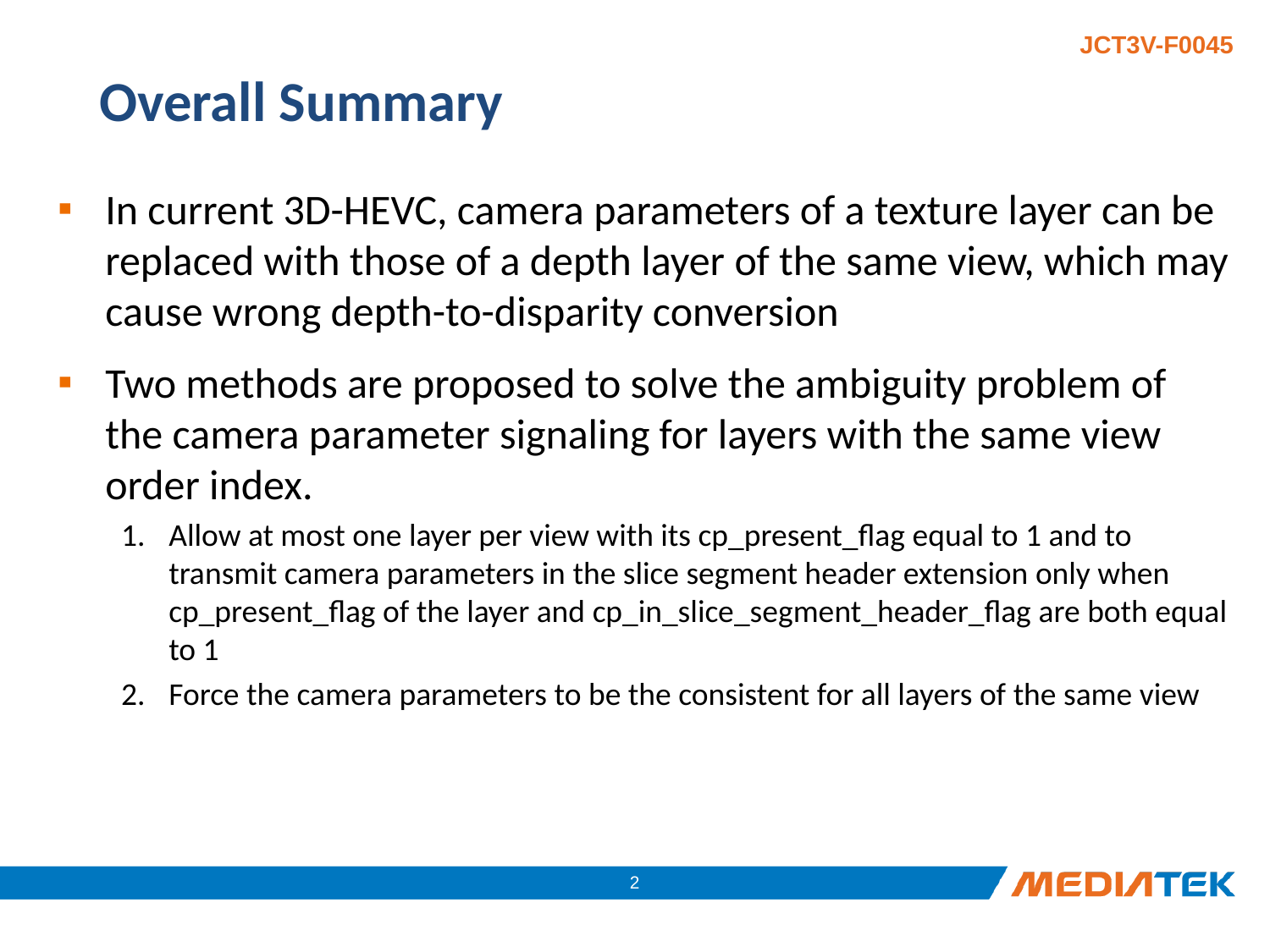

# Overall Summary
In current 3D-HEVC, camera parameters of a texture layer can be replaced with those of a depth layer of the same view, which may cause wrong depth-to-disparity conversion
Two methods are proposed to solve the ambiguity problem of the camera parameter signaling for layers with the same view order index.
Allow at most one layer per view with its cp_present_flag equal to 1 and to transmit camera parameters in the slice segment header extension only when cp_present_flag of the layer and cp_in_slice_segment_header_flag are both equal to 1
Force the camera parameters to be the consistent for all layers of the same view
2